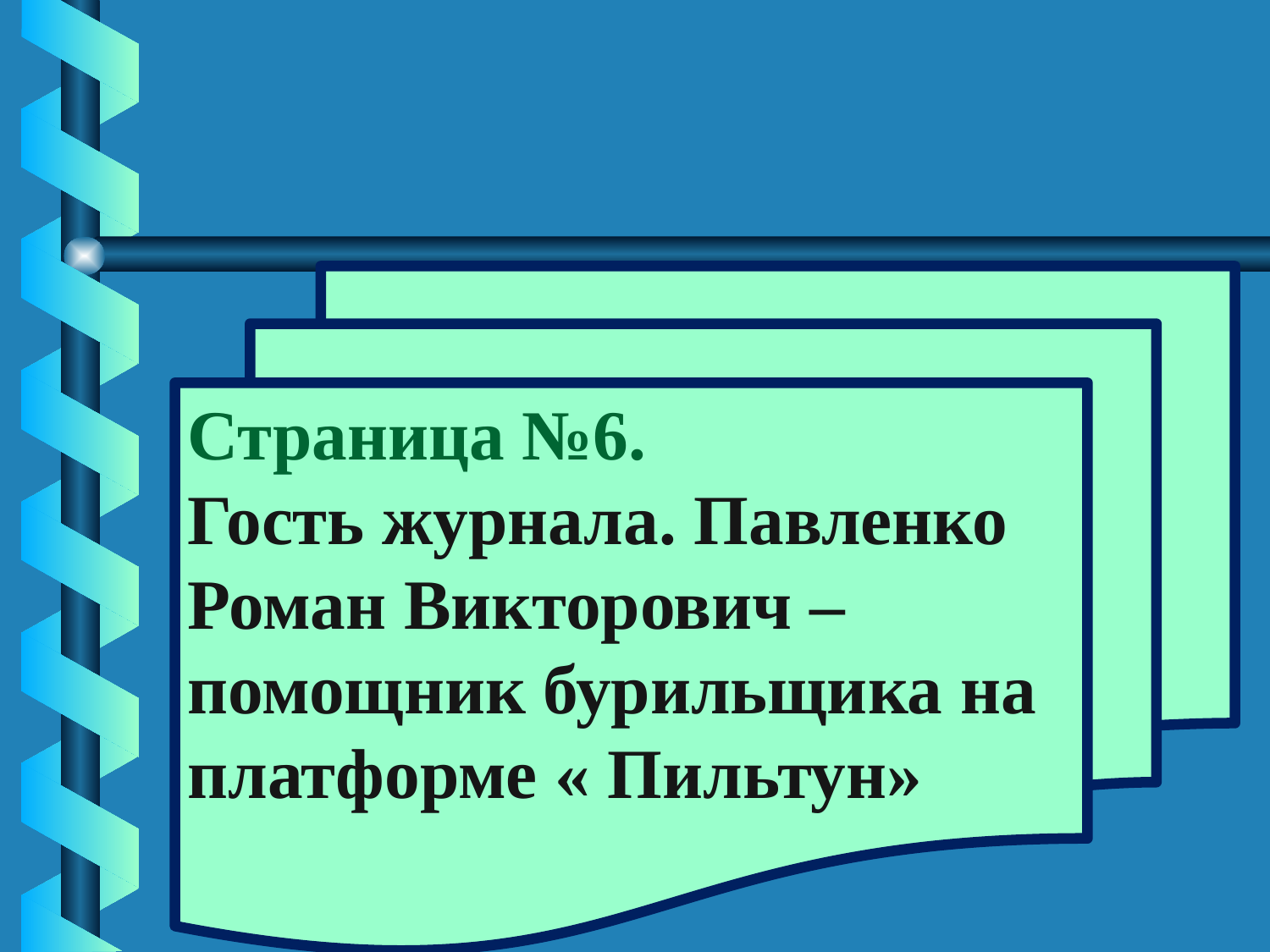

Страница №6.
Гость журнала. Павленко Роман Викторович – помощник бурильщика на платформе « Пильтун»